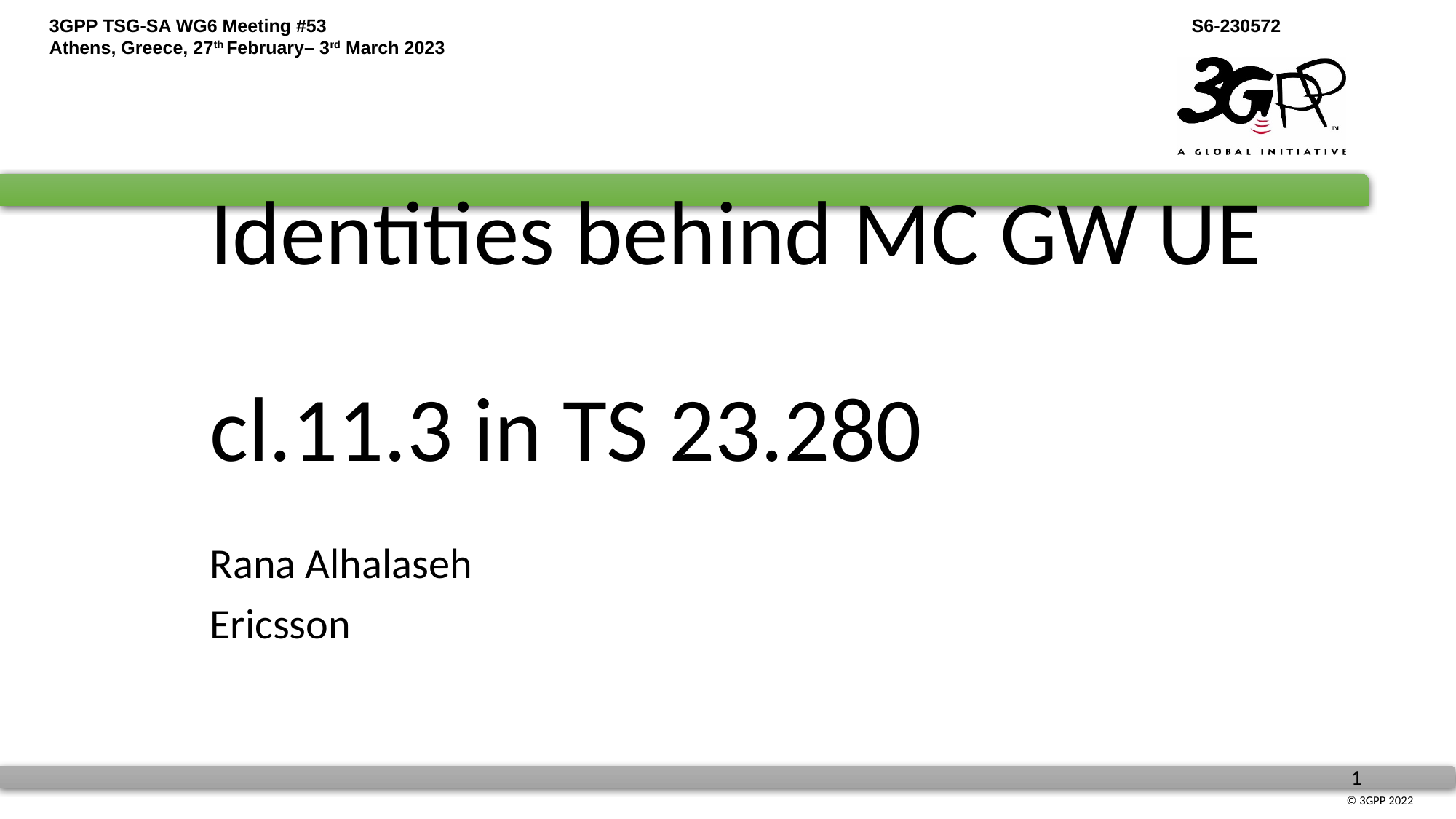

# Identities behind MC GW UE cl.11.3 in TS 23.280
Rana Alhalaseh
Ericsson